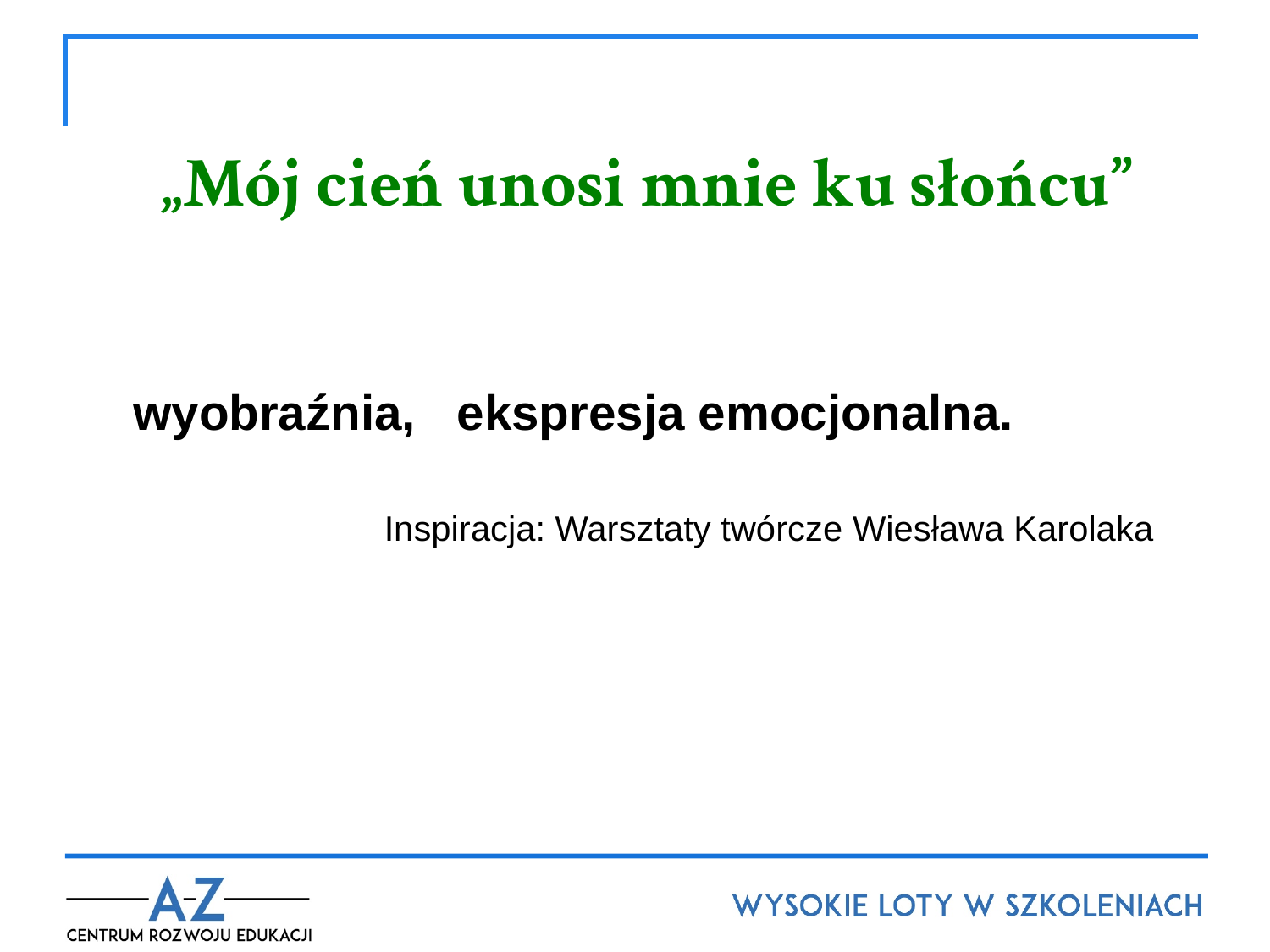

# „Mój cień unosi mnie ku słońcu”

	wyobraźnia,   ekspresja emocjonalna.
Inspiracja: Warsztaty twórcze Wiesława Karolaka